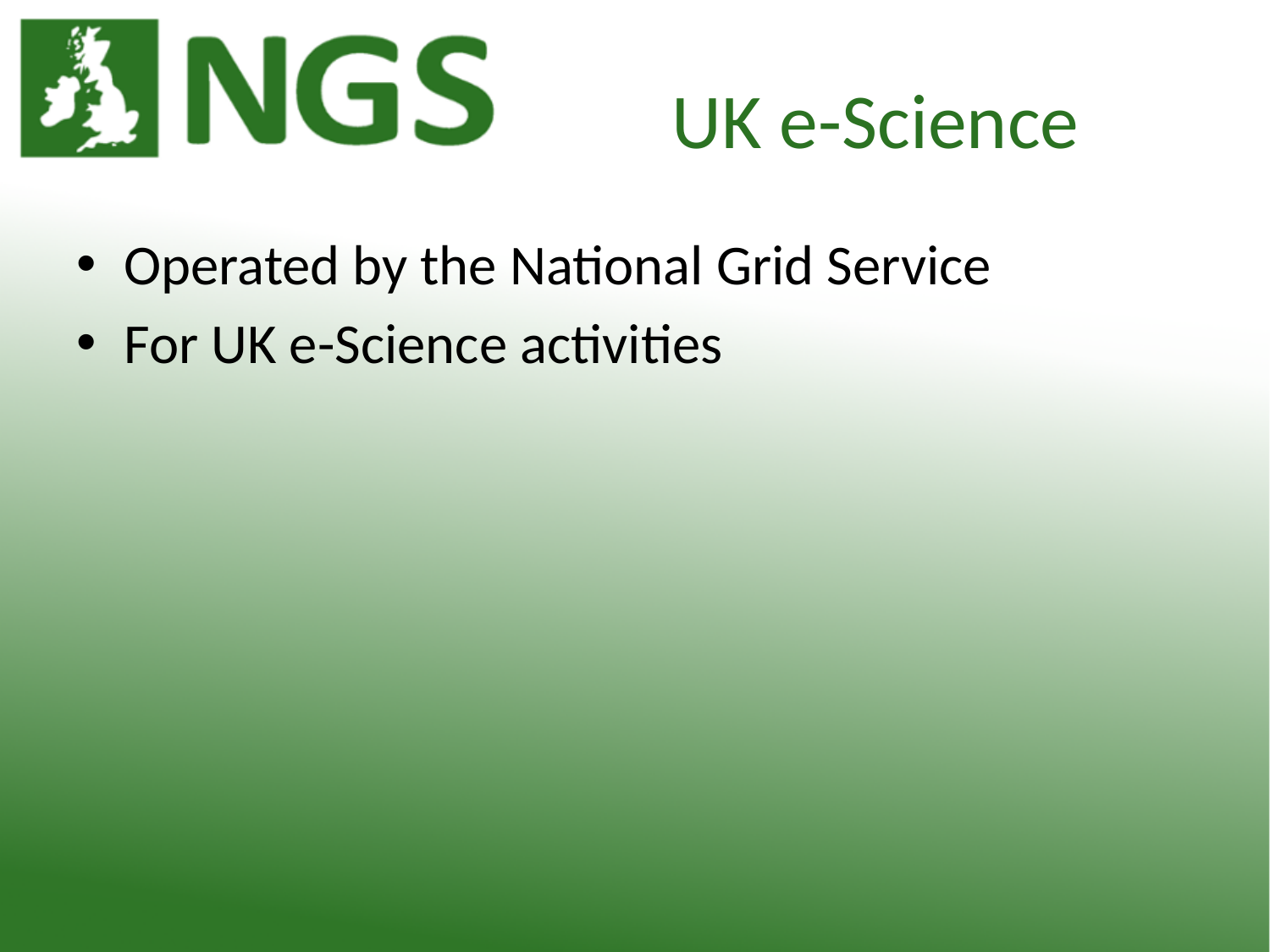

# UK e-Science
Operated by the National Grid Service
For UK e-Science activities